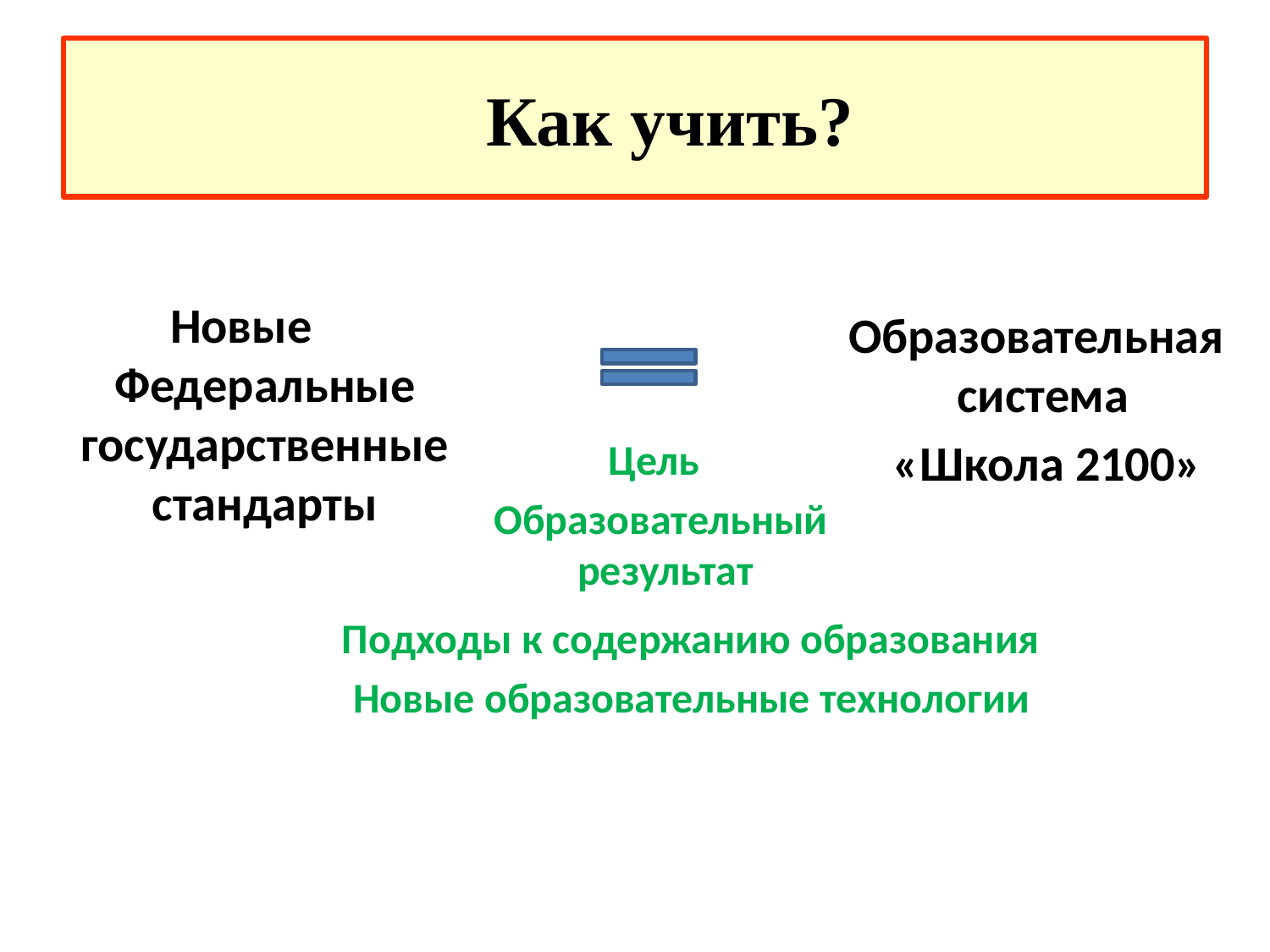

# Как учить?

Новые Федеральные государственные стандарты

  Образовательная система
    «Школа 2100»

Цель
Образовательный
результат
Подходы к содержанию образования
Новые образовательные технологии